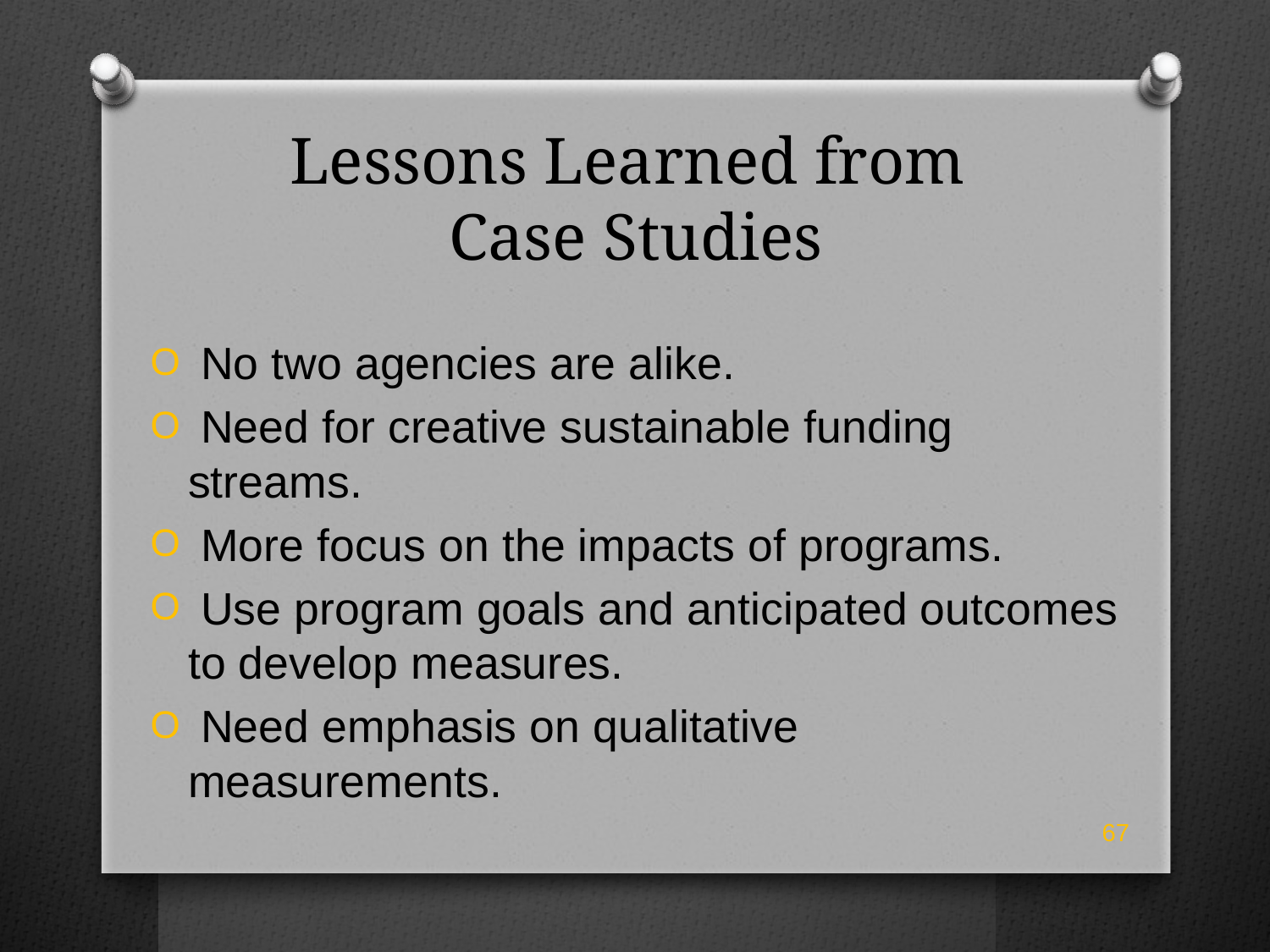

# Lessons Learned from Case Studies
 No two agencies are alike.
 Need for creative sustainable funding streams.
 More focus on the impacts of programs.
 Use program goals and anticipated outcomes to develop measures.
 Need emphasis on qualitative measurements.
67